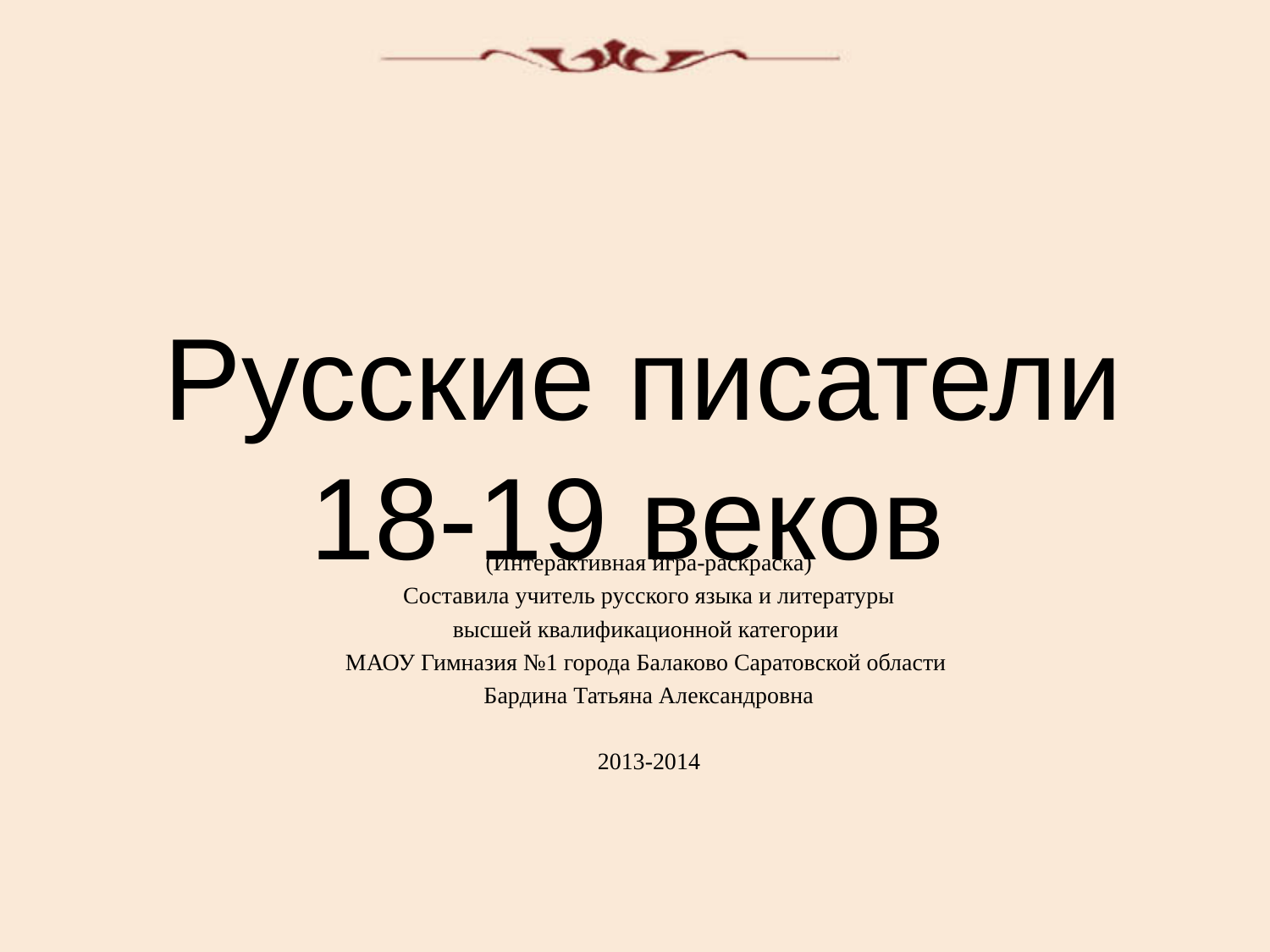

Русские писатели 18-19 веков
(Интерактивная игра-раскраска)
Составила учитель русского языка и литературы
высшей квалификационной категории
МАОУ Гимназия №1 города Балаково Саратовской области
Бардина Татьяна Александровна

2013-2014